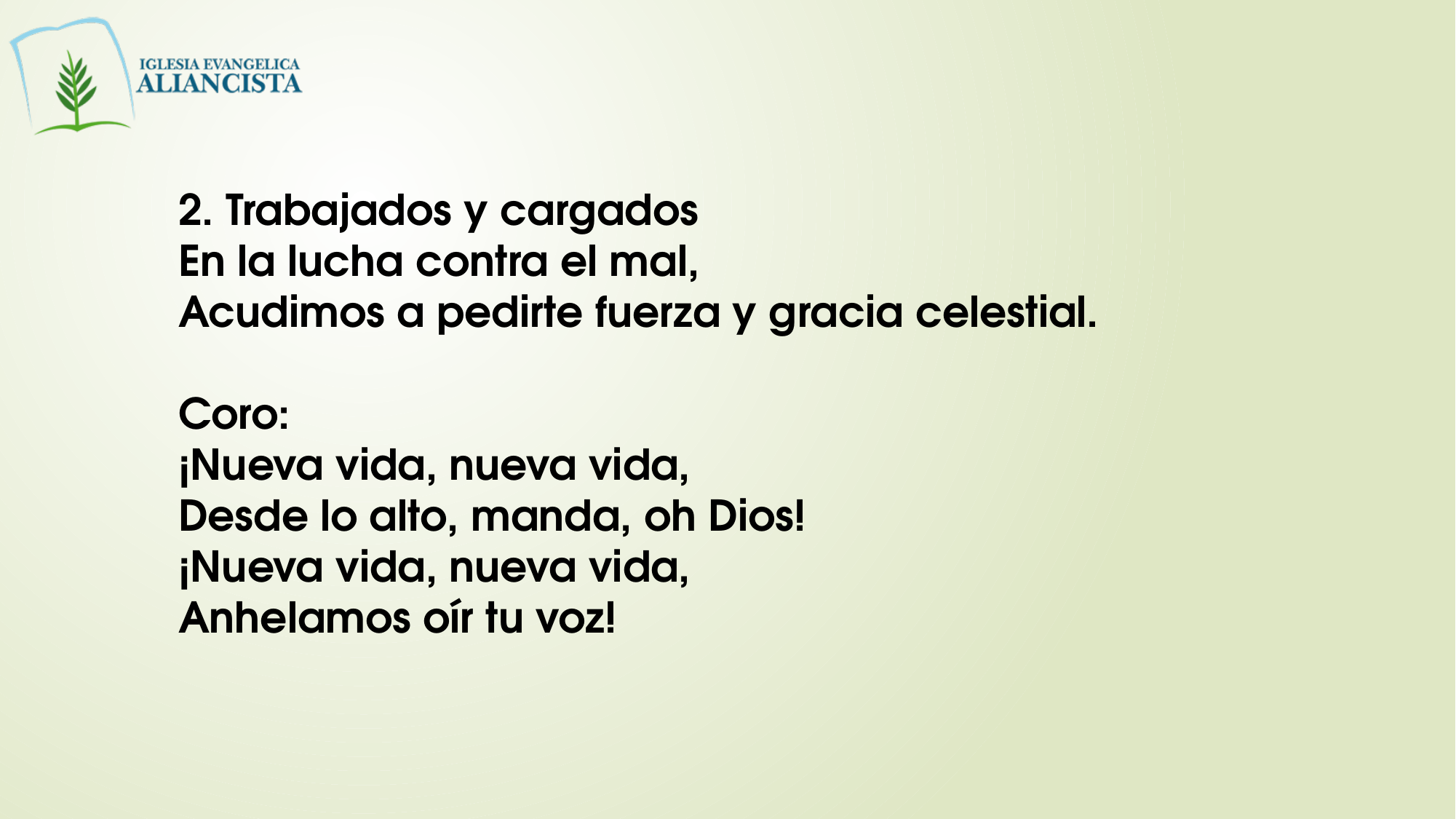

2. Trabajados y cargados
En la lucha contra el mal,
Acudimos a pedirte fuerza y gracia celestial.

Coro:
¡Nueva vida, nueva vida,
Desde lo alto, manda, oh Dios!
¡Nueva vida, nueva vida,
Anhelamos oír tu voz!